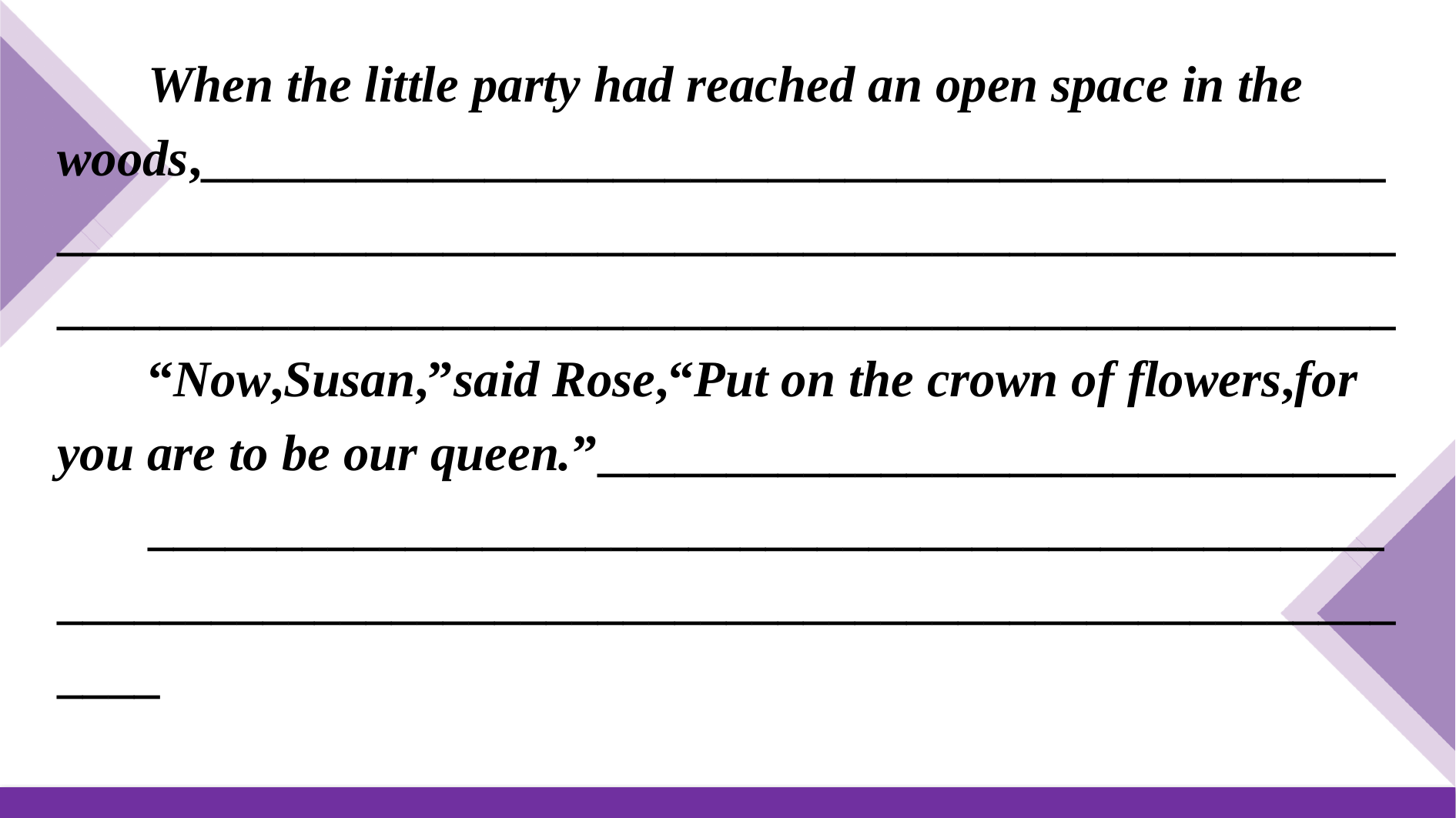

When the little party had reached an open space in the woods,______________________________________________________________________________________________________________________________________________________
“Now,Susan,”said Rose,“Put on the crown of flowers,for you are to be our queen.”_______________________________
________________________________________________________________________________________________________